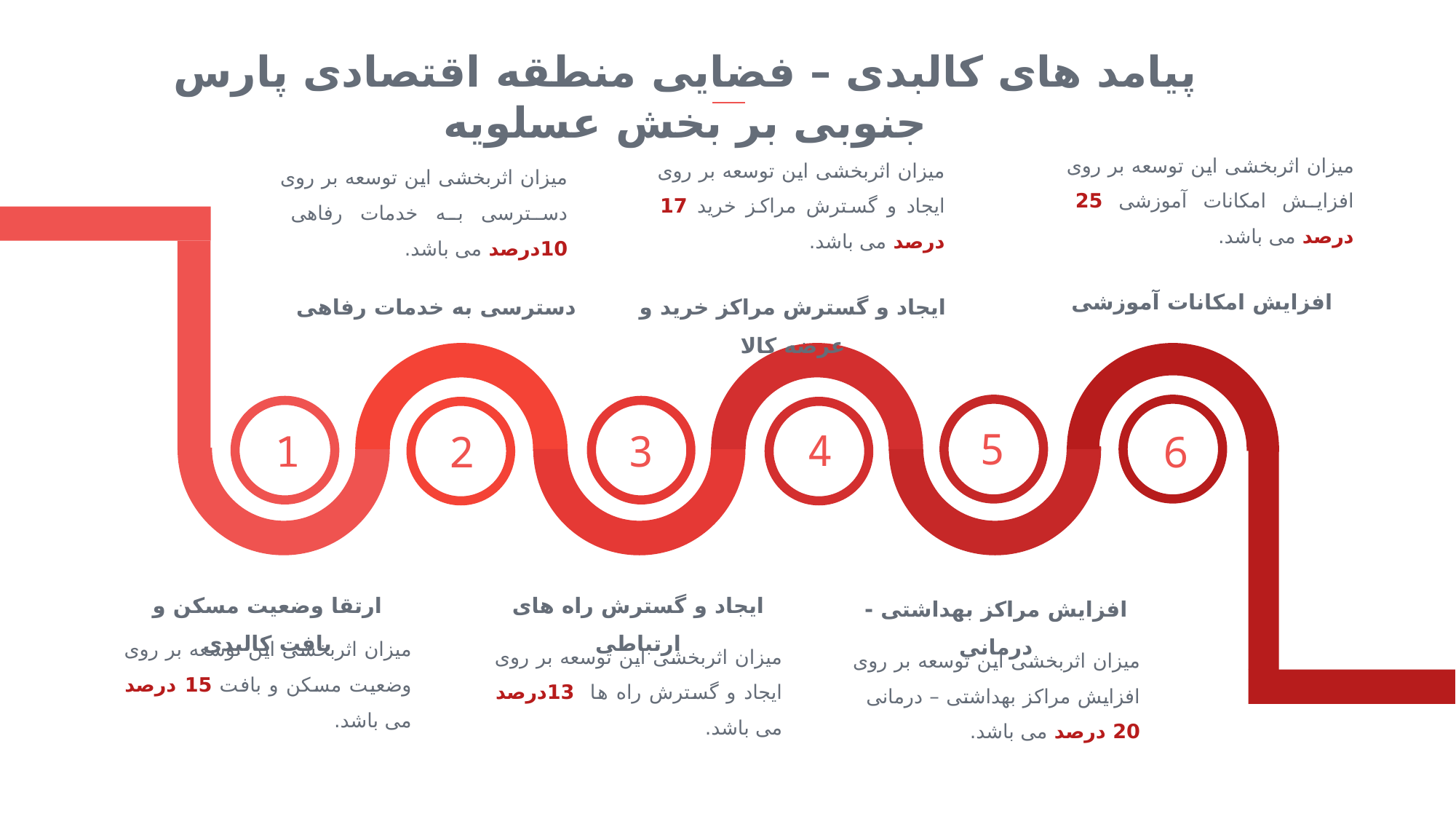

پیامد های کالبدی – فضایی منطقه اقتصادی پارس جنوبی بر بخش عسلویه

میزان اثربخشی این توسعه بر روی افزایش امکانات آموزشی 25 درصد می باشد.
میزان اثربخشی این توسعه بر روی ایجاد و گسترش مراکز خرید 17 درصد می باشد.
میزان اثربخشی این توسعه بر روی دسترسی به خدمات رفاهی 10درصد می باشد.

افزایش امکانات آموزشی
دسترسی به خدمات رفاهی
ایجاد و گسترش مراکز خرید و عرضه کالا

5
4
1
3
2
6

ارتقا وضعیت مسکن و بافت کالبدی
ایجاد و گسترش راه های ارتباطی
افزایش مراکز بهداشتی - درمانی

میزان اثربخشی این توسعه بر روی وضعیت مسکن و بافت 15 درصد می باشد.
میزان اثربخشی این توسعه بر روی ایجاد و گسترش راه ها  13درصد می باشد.
میزان اثربخشی این توسعه بر روی افزایش مراکز بهداشتی – درمانی   20 درصد می باشد.